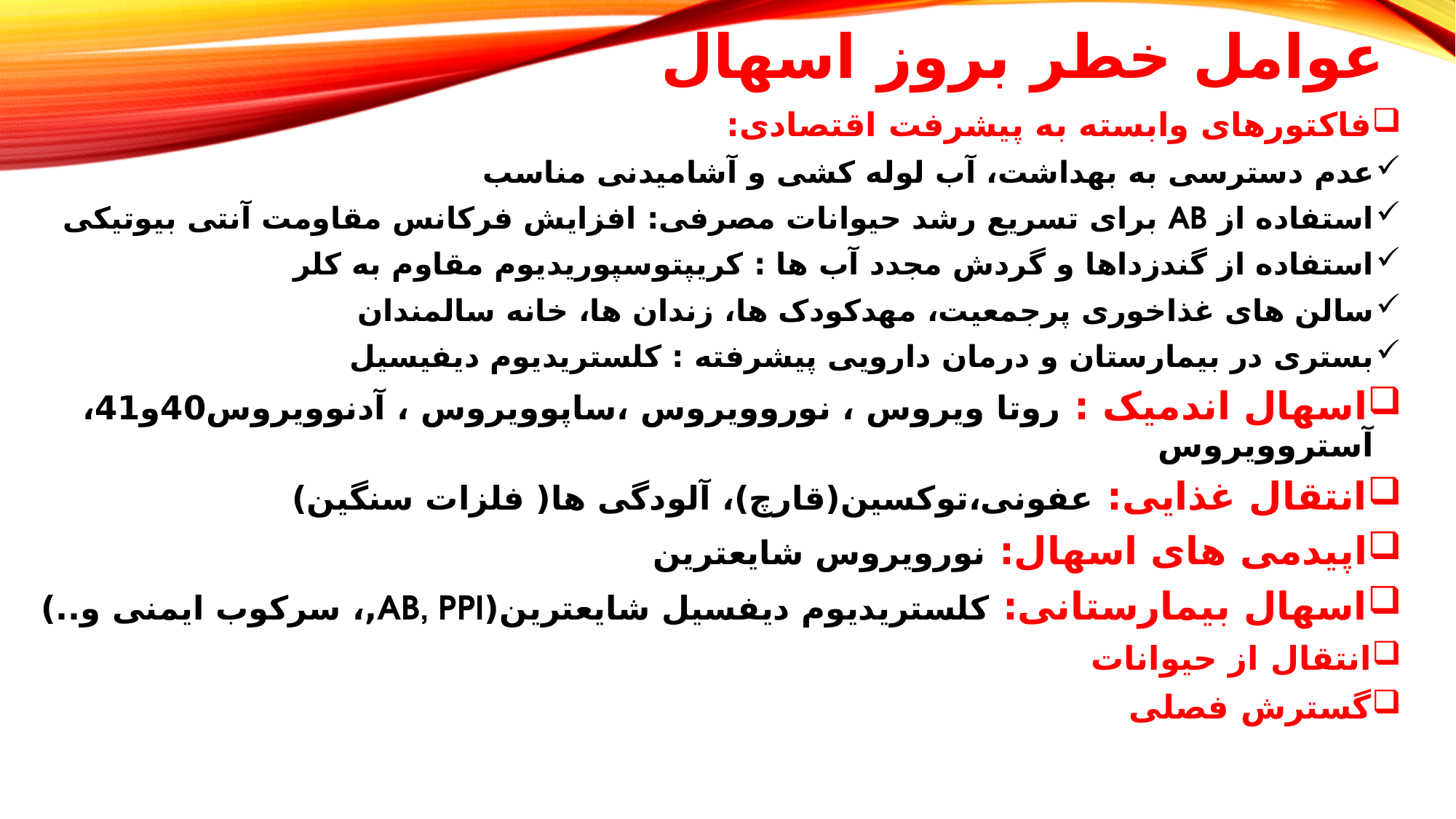

# عوامل خطر بروز اسهال
فاکتورهای وابسته به پیشرفت اقتصادی:
عدم دسترسی به بهداشت، آب لوله کشی و آشامیدنی مناسب
استفاده از AB برای تسریع رشد حیوانات مصرفی: افزایش فرکانس مقاومت آنتی بیوتیکی
استفاده از گندزداها و گردش مجدد آب ها : کریپتوسپوریدیوم مقاوم به کلر
سالن های غذاخوری پرجمعیت، مهدکودک ها، زندان ها، خانه سالمندان
بستری در بیمارستان و درمان دارویی پیشرفته : کلستریدیوم دیفیسیل
اسهال اندمیک : روتا ویروس ، نوروویروس ،ساپوویروس ، آدنوویروس40و41، آستروویروس
انتقال غذایی: عفونی،توکسین(قارچ)، آلودگی ها( فلزات سنگین)
اپیدمی های اسهال: نورویروس شایعترین
اسهال بیمارستانی: کلستریدیوم دیفسیل شایعترین(AB, PPI,، سرکوب ایمنی و..)
انتقال از حیوانات
گسترش فصلی